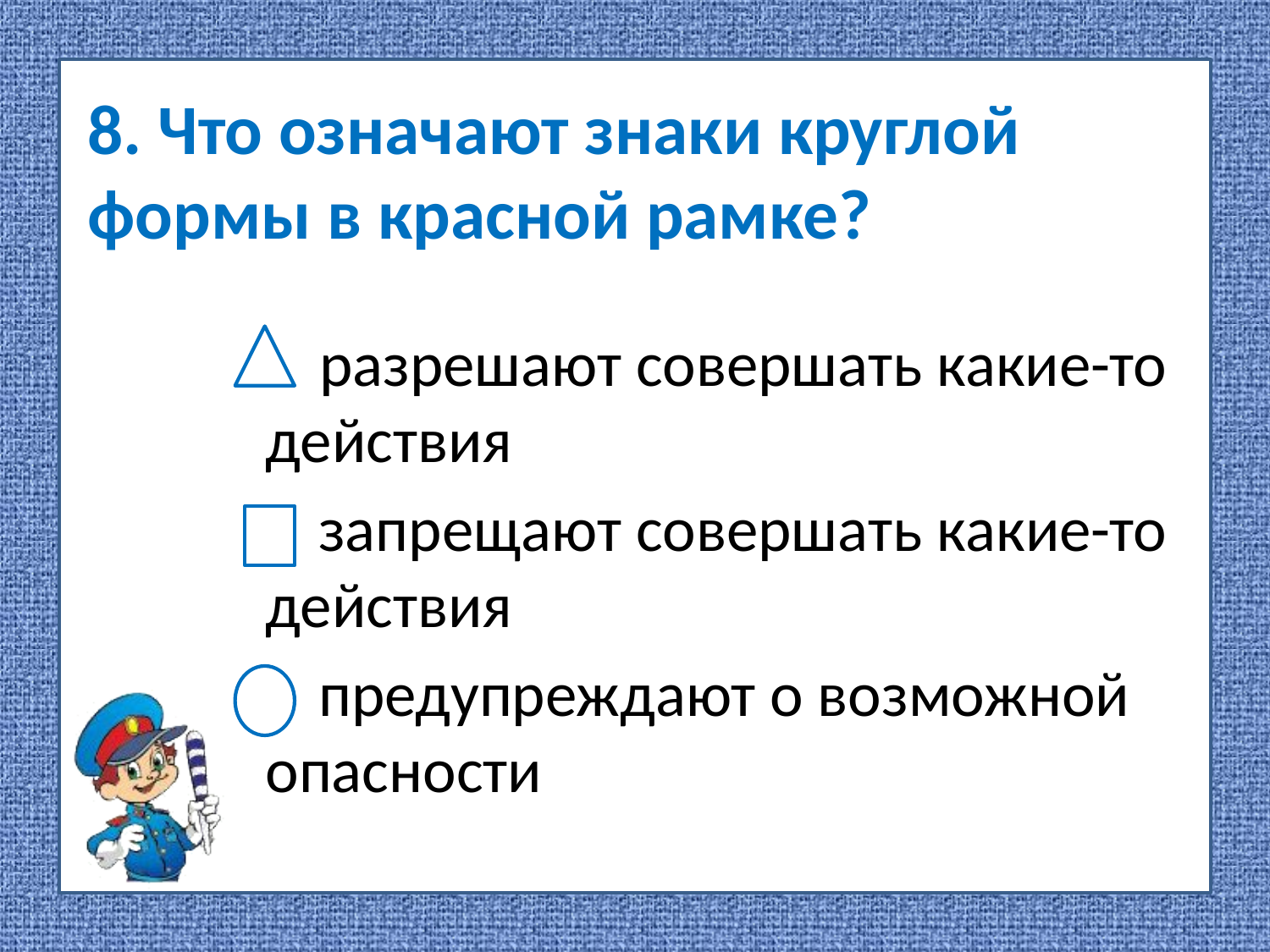

# 8. Что означают знаки круглой формы в красной рамке?
        разрешают совершать какие-то действия
       запрещают совершать какие-то действия
       предупреждают о возможной опасности